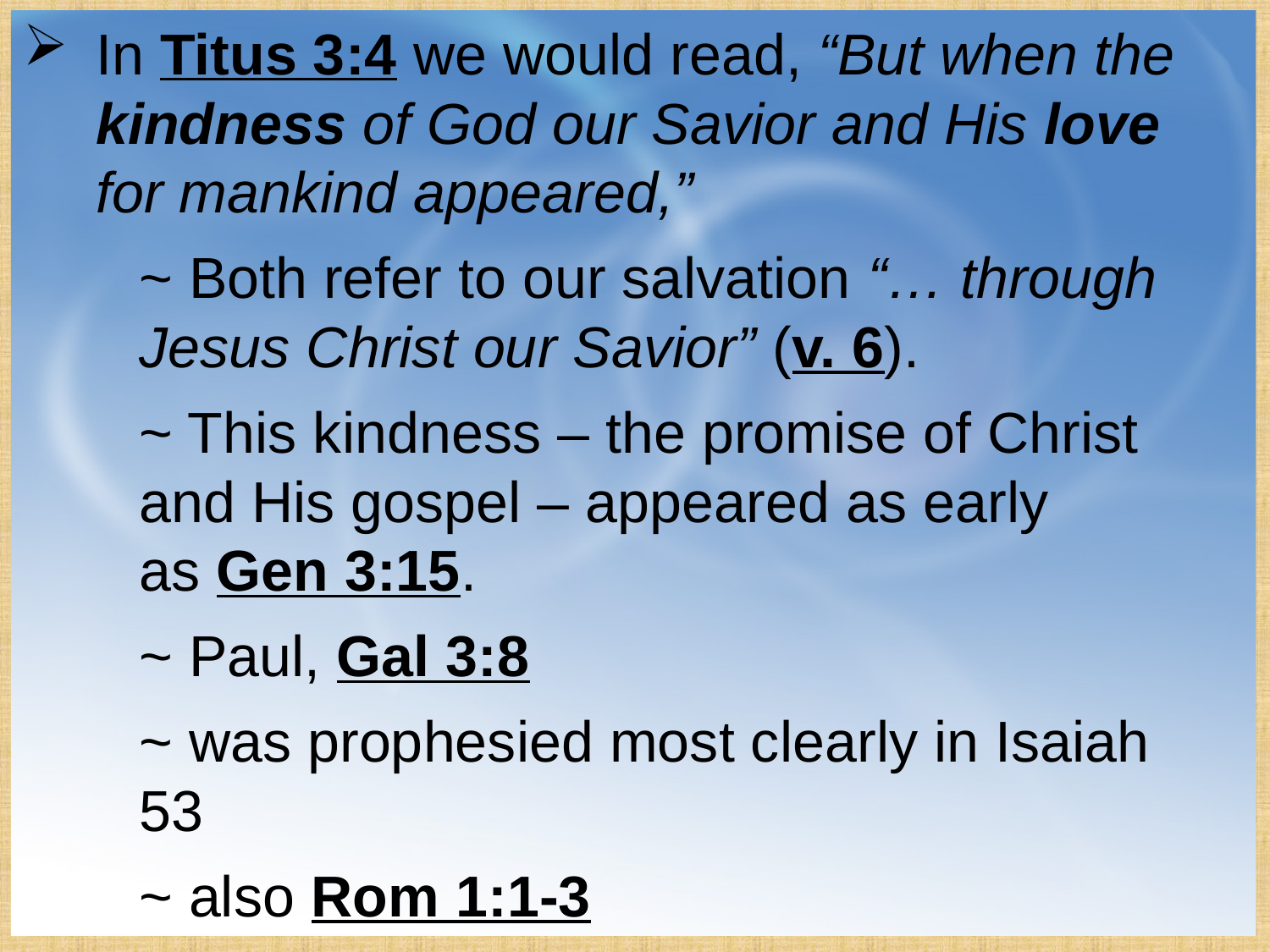

In Titus 3:4 we would read, “But when the kindness of God our Savior and His love for mankind appeared,”
	~ Both refer to our salvation “… through 		Jesus Christ our Savior” (v. 6).
	~ This kindness – the promise of Christ 		and His gospel – appeared as early 		as Gen 3:15.
	~ Paul, Gal 3:8
	~ was prophesied most clearly in Isaiah 		53
	~ also Rom 1:1-3